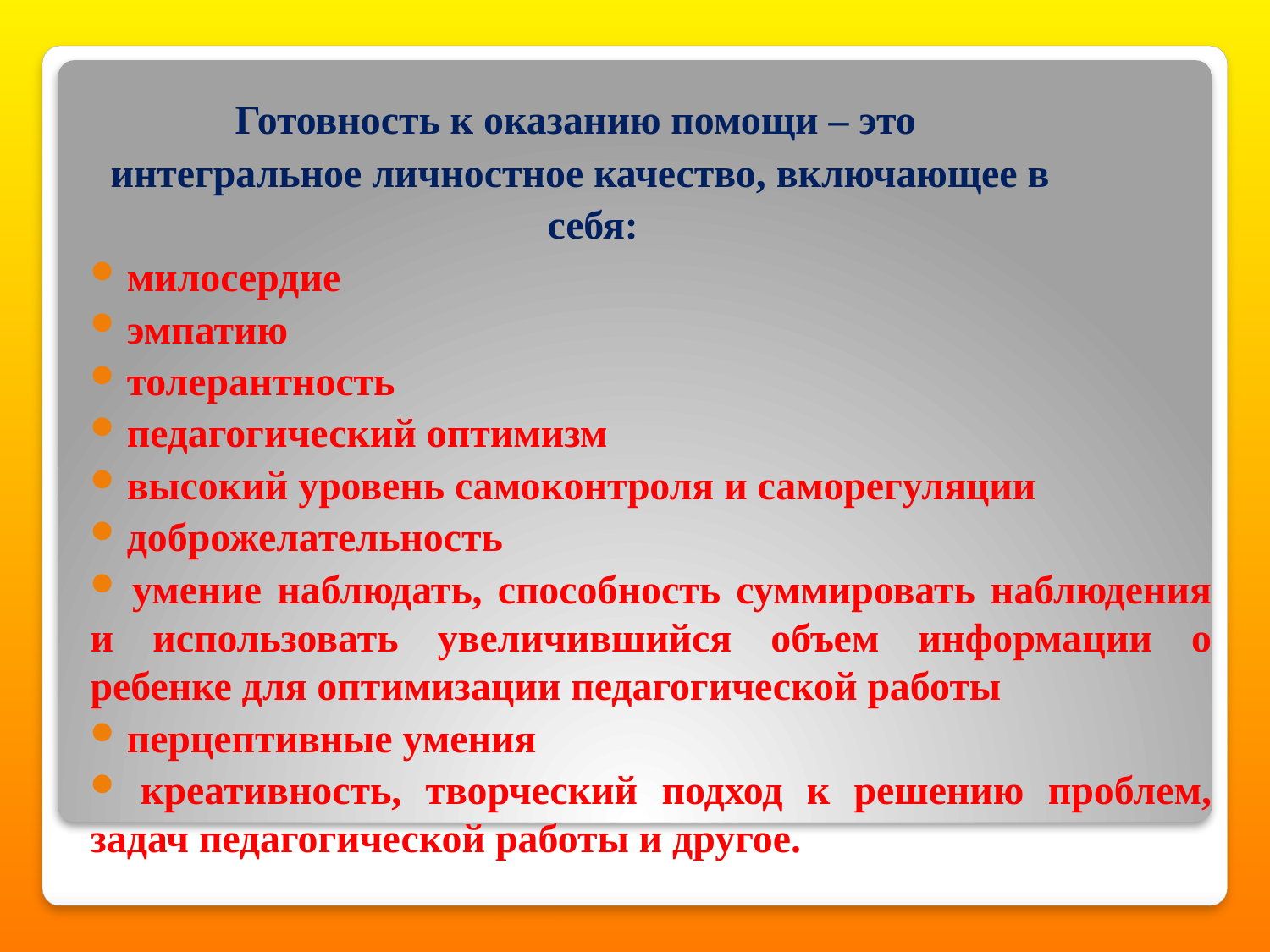

Готовность к оказанию помощи – это
  интегральное личностное качество, включающее в
                                             себя:
 милосердие
 эмпатию
 толерантность
 педагогический оптимизм
 высокий уровень самоконтроля и саморегуляции
 доброжелательность
 умение наблюдать, способность суммировать наблюдения и использовать увеличившийся объем информации о ребенке для оптимизации педагогической работы
 перцептивные умения
 креативность, творческий подход к решению проблем, задач педагогической работы и другое.